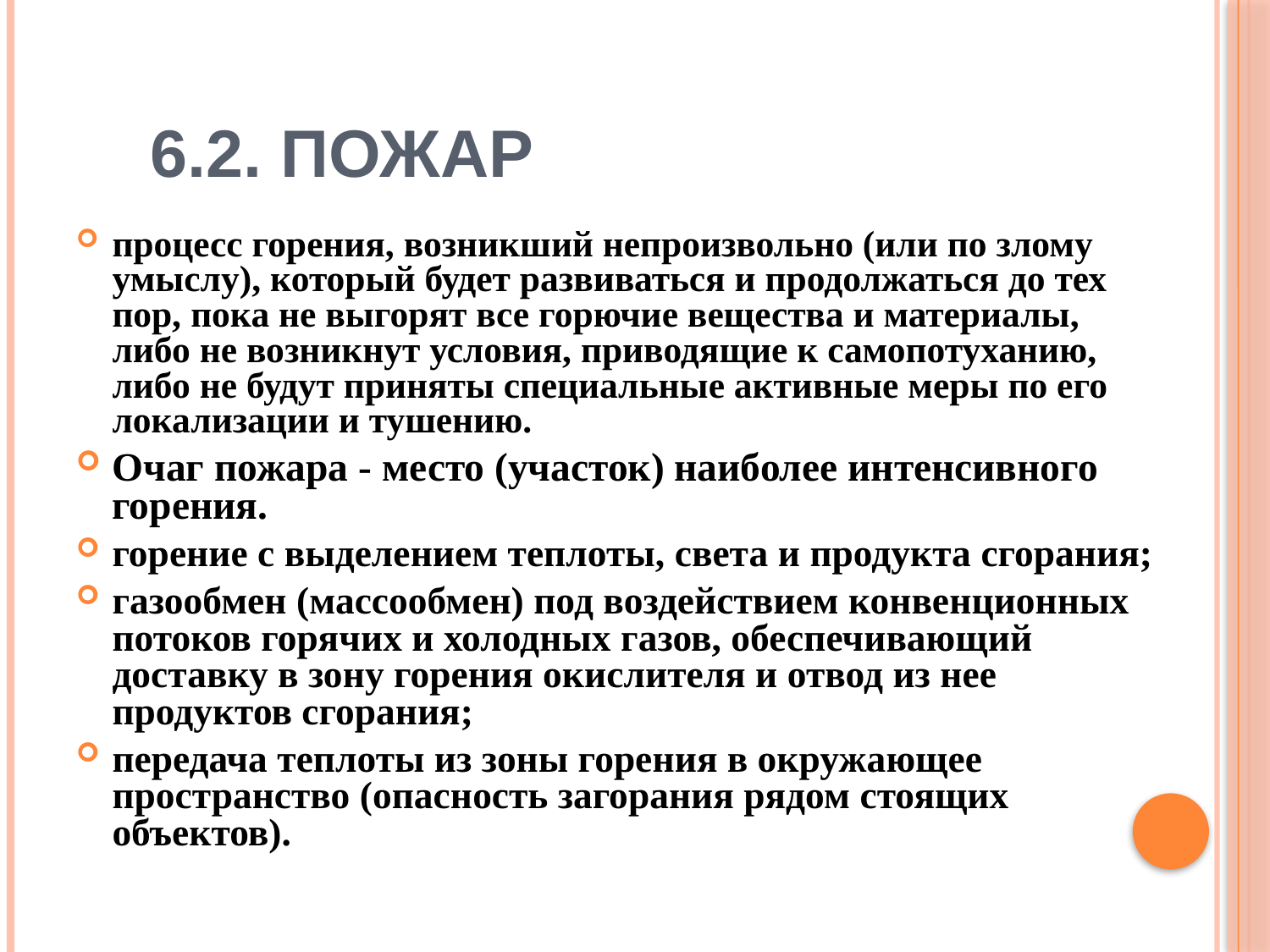

# 6.2. Пожар
процесс горения, возникший непроизвольно (или по злому умыслу), который будет развиваться и продолжаться до тех пор, пока не выгорят все горючие вещества и материалы, либо не возникнут условия, приводящие к самопотуханию, либо не будут приняты специальные активные меры по его локализации и тушению.
Очаг пожара - место (участок) наиболее интенсивного горения.
горение с выделением теплоты, света и продукта сгорания;
газообмен (массообмен) под воздействием конвенционных потоков горячих и холодных газов, обеспечивающий доставку в зону горения окислителя и отвод из нее продуктов сгорания;
передача теплоты из зоны горения в окружающее пространство (опасность загорания рядом стоящих объектов).